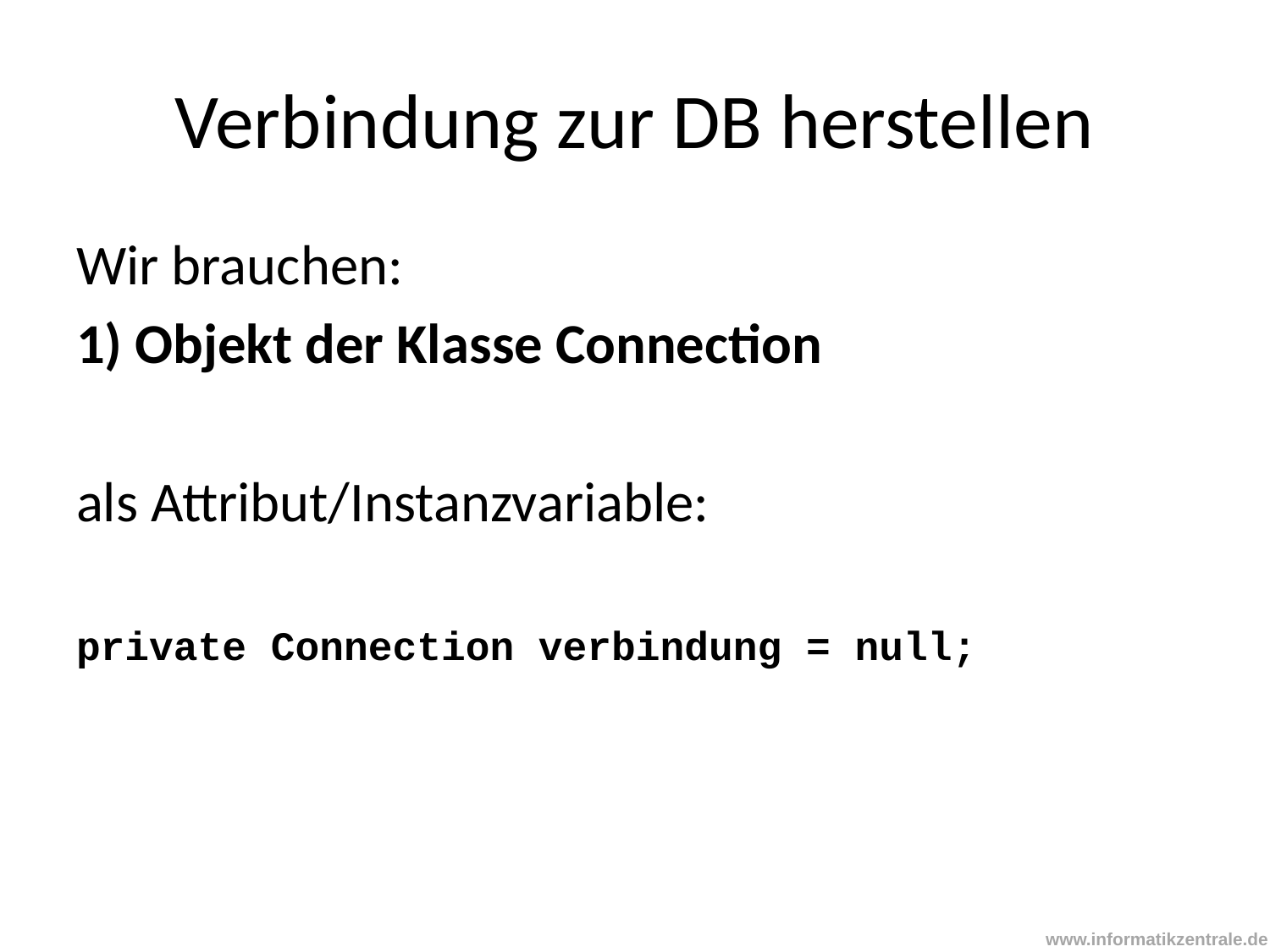

# Verbindung zur DB herstellen
Wir brauchen:
1) Objekt der Klasse Connection

als Attribut/Instanzvariable:

private Connection verbindung = null;